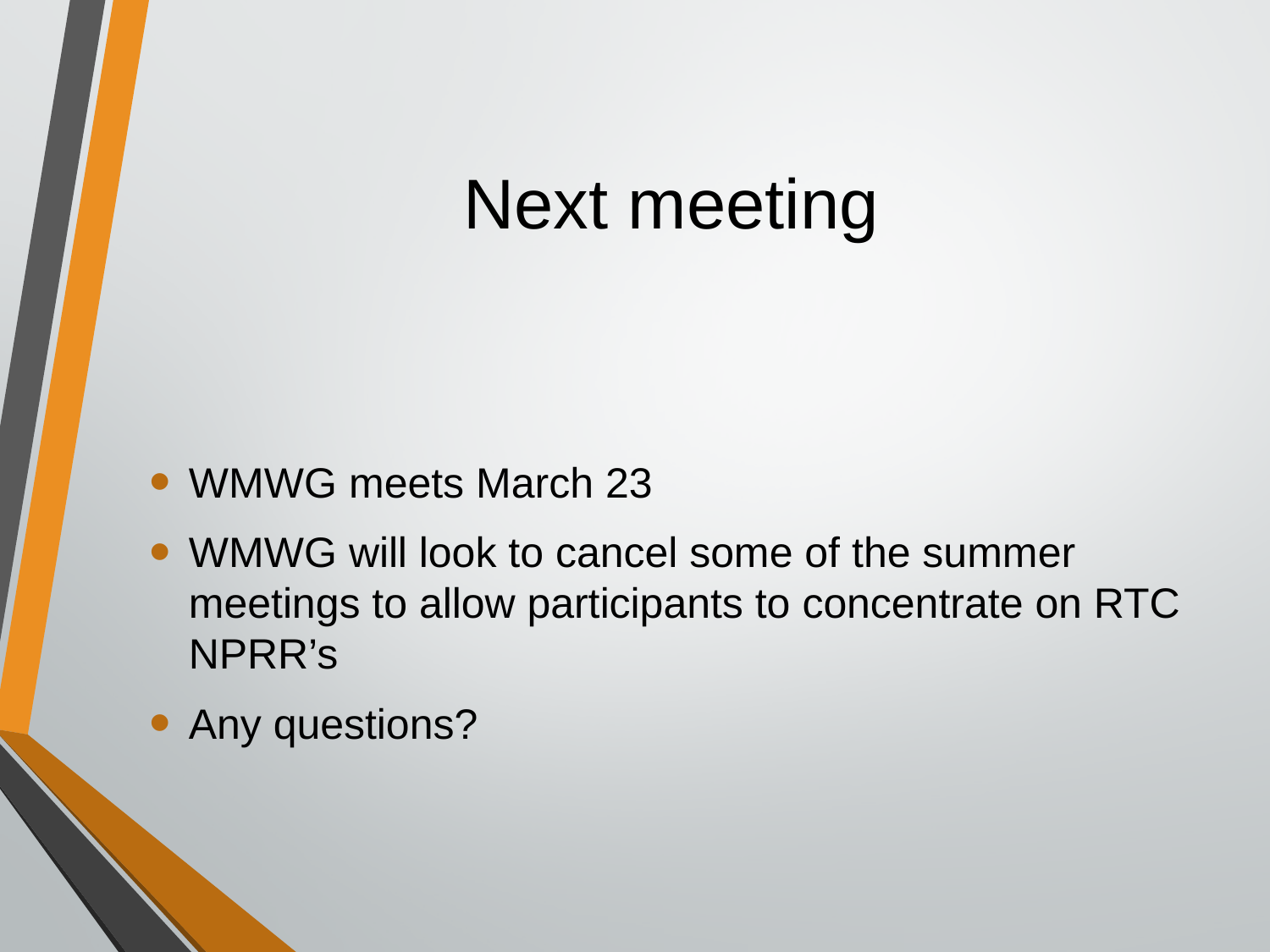

# Next meeting
WMWG meets March 23
WMWG will look to cancel some of the summer meetings to allow participants to concentrate on RTC NPRR’s
Any questions?